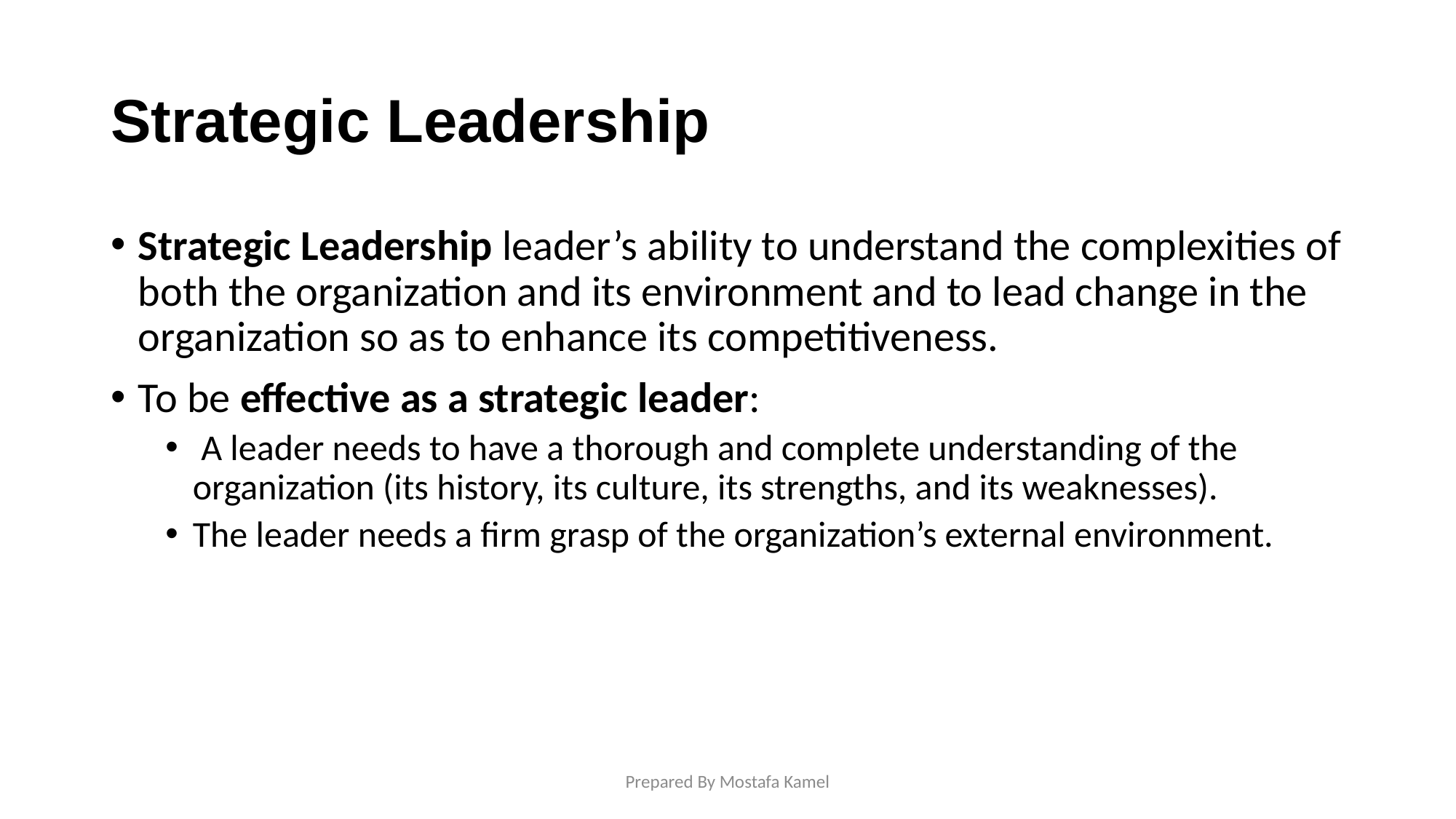

# Strategic Leadership
Strategic Leadership leader’s ability to understand the complexities of both the organization and its environment and to lead change in the organization so as to enhance its competitiveness.
To be effective as a strategic leader:
 A leader needs to have a thorough and complete understanding of the organization (its history, its culture, its strengths, and its weaknesses).
The leader needs a firm grasp of the organization’s external environment.
Prepared By Mostafa Kamel